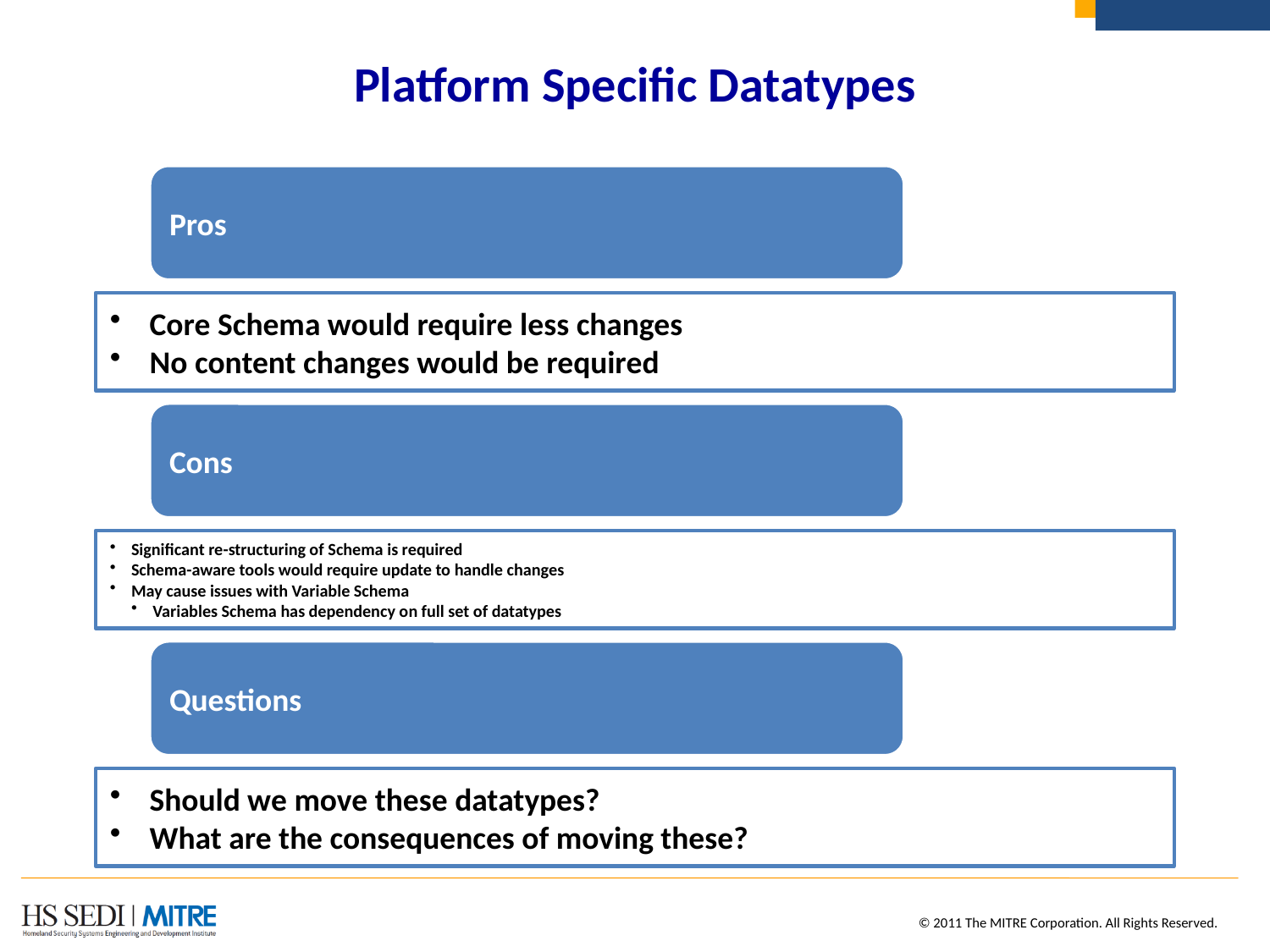

# Platform Specific Datatypes
Pros
Core Schema would require less changes
No content changes would be required
Cons
Significant re-structuring of Schema is required
Schema-aware tools would require update to handle changes
Questions
Should we move these datatypes?
What are the consequences of moving these?
May cause issues with Variable Schema
Variables Schema has dependency on full set of datatypes